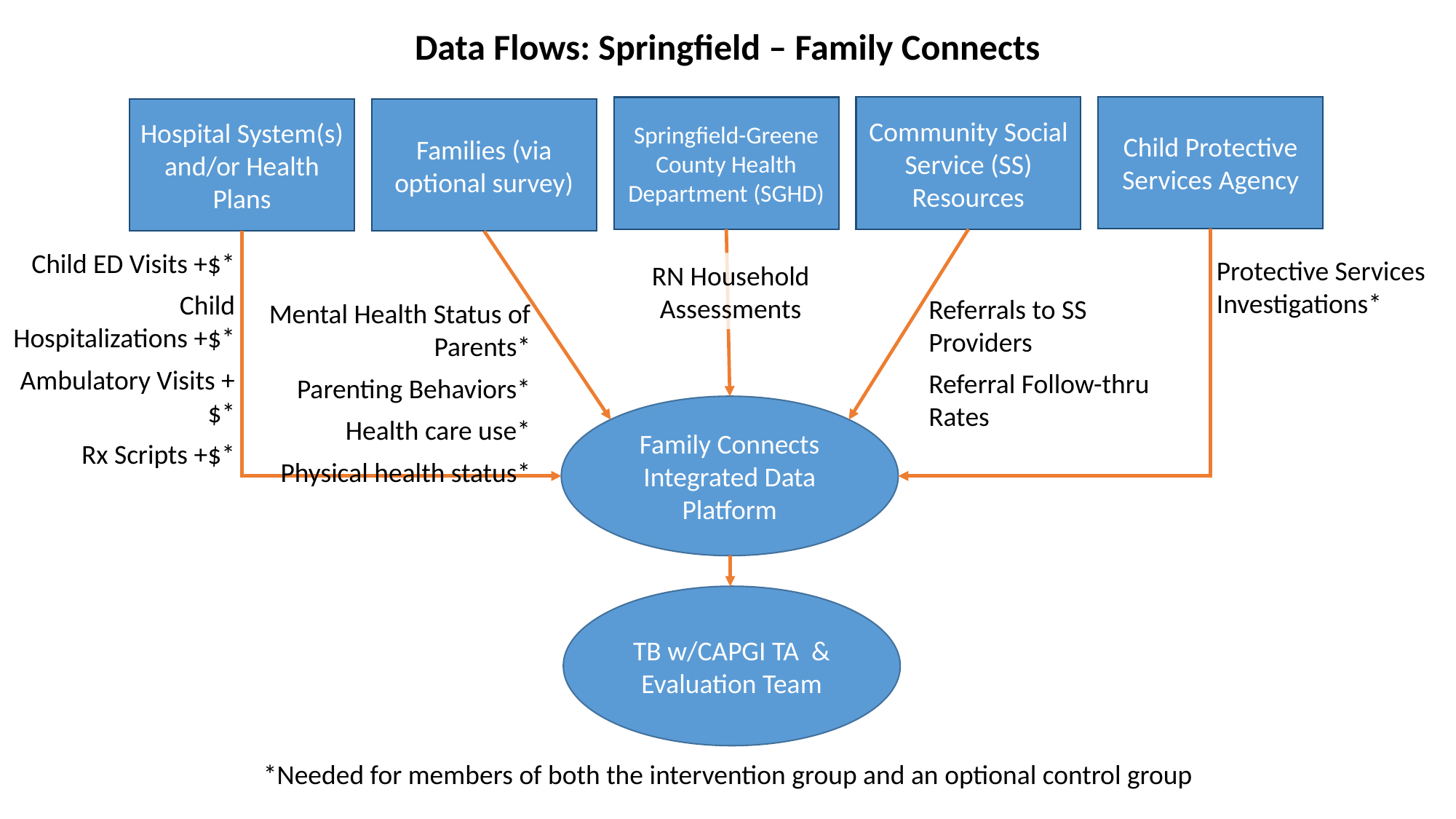

Data Flows: Springfield – Family Connects
Child Protective Services Agency
Community Social Service (SS) Resources
Springfield-Greene County Health Department (SGHD)
Hospital System(s) and/or Health Plans
Families (via optional survey)
 Child ED Visits +$*
Child Hospitalizations +$*
 Ambulatory Visits +$*
Rx Scripts +$*
Protective Services Investigations*
RN Household Assessments
Referrals to SS Providers
Referral Follow-thru Rates
Mental Health Status of Parents*
Parenting Behaviors*
Health care use*
Physical health status*
Family Connects Integrated Data Platform
TB w/CAPGI TA  & Evaluation Team
*Needed for members of both the intervention group and an optional control group